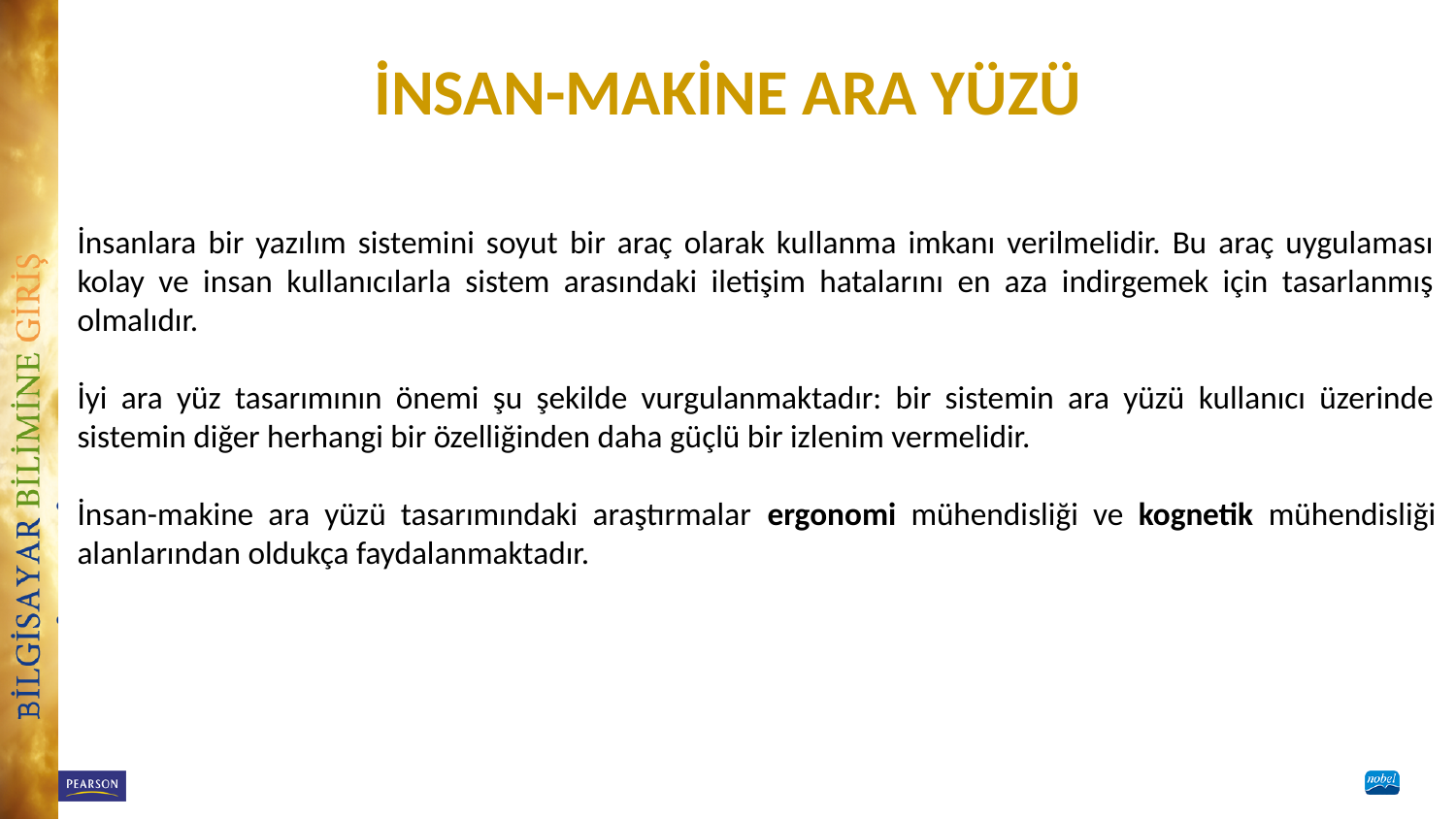

# İNSAN-MAKİNE ARA YÜZÜ
İnsanlara bir yazılım sistemini soyut bir araç olarak kullanma imkanı verilmelidir. Bu araç uygulaması kolay ve insan kullanıcılarla sistem arasındaki iletişim hatalarını en aza indirgemek için tasarlanmış olmalıdır.

İyi ara yüz tasarımının önemi şu şekilde vurgulanmaktadır: bir sistemin ara yüzü kullanıcı üzerinde sistemin diğer herhangi bir özelliğinden daha güçlü bir izlenim vermelidir.

İnsan-makine ara yüzü tasarımındaki araştırmalar ergonomi mühendisliği ve kognetik mühendisliği alanlarından oldukça faydalanmaktadır.